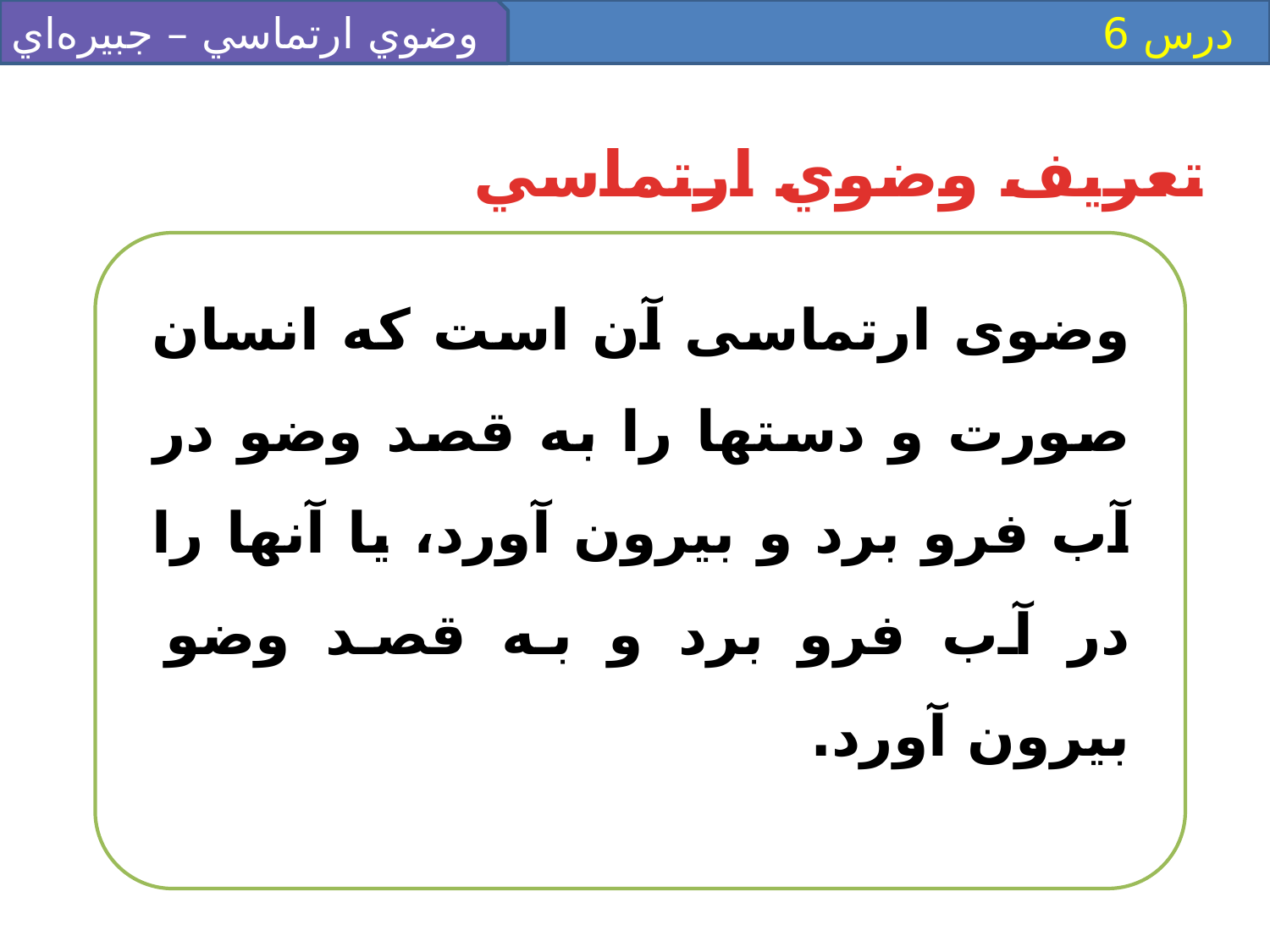

وضوي ارتماسي – جبيره‌اي
 درس 6
تعريف وضوي ارتماسي

وضوى ارتماسى آن است كه انسان صورت و دست‏ها را به قصد وضو در آب فرو برد و بيرون آورد، يا آنها را در آب فرو برد و به قصد وضو بيرون آورد.